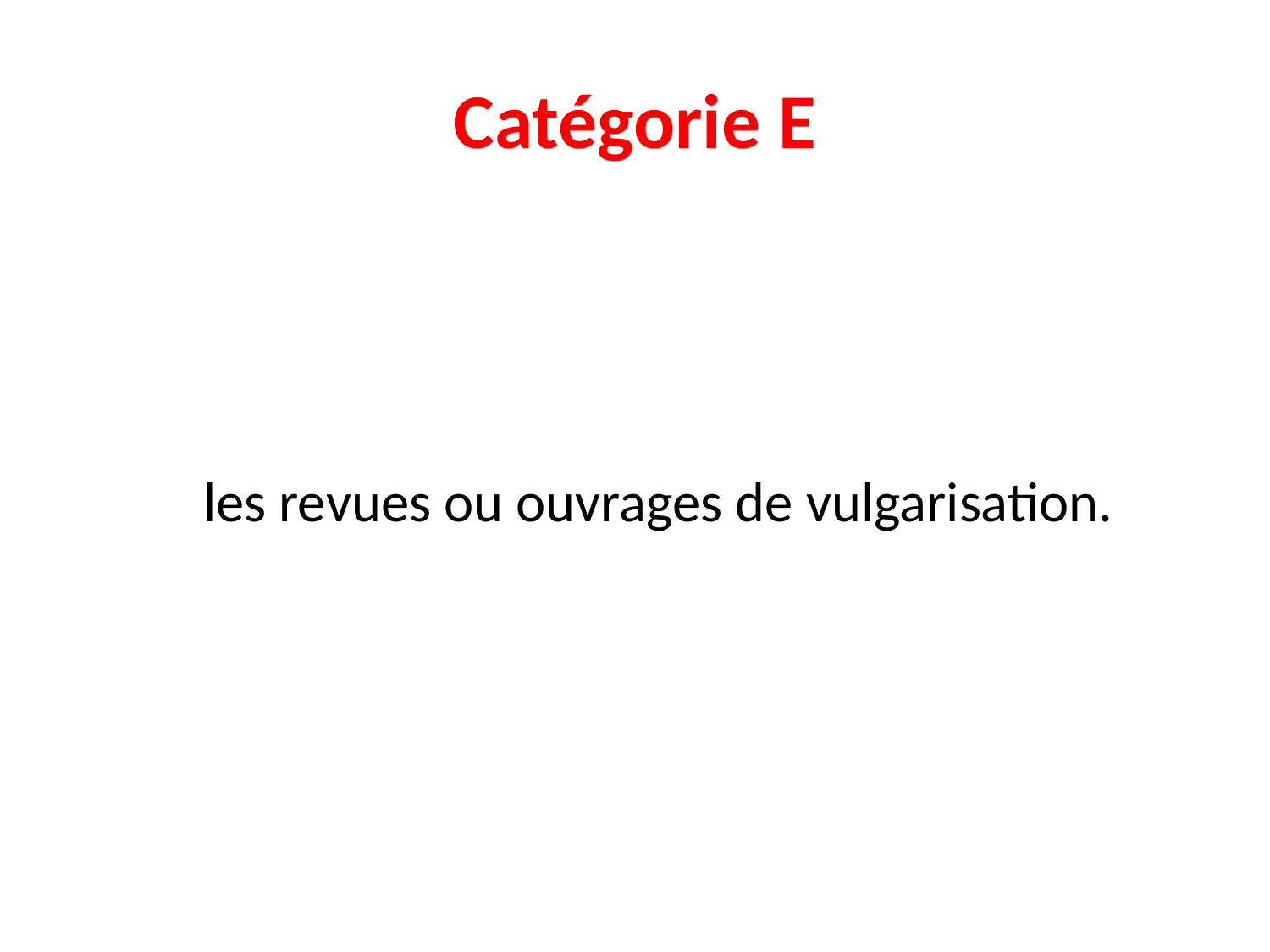

# Catégorie E

	les revues ou ouvrages de vulgarisation.